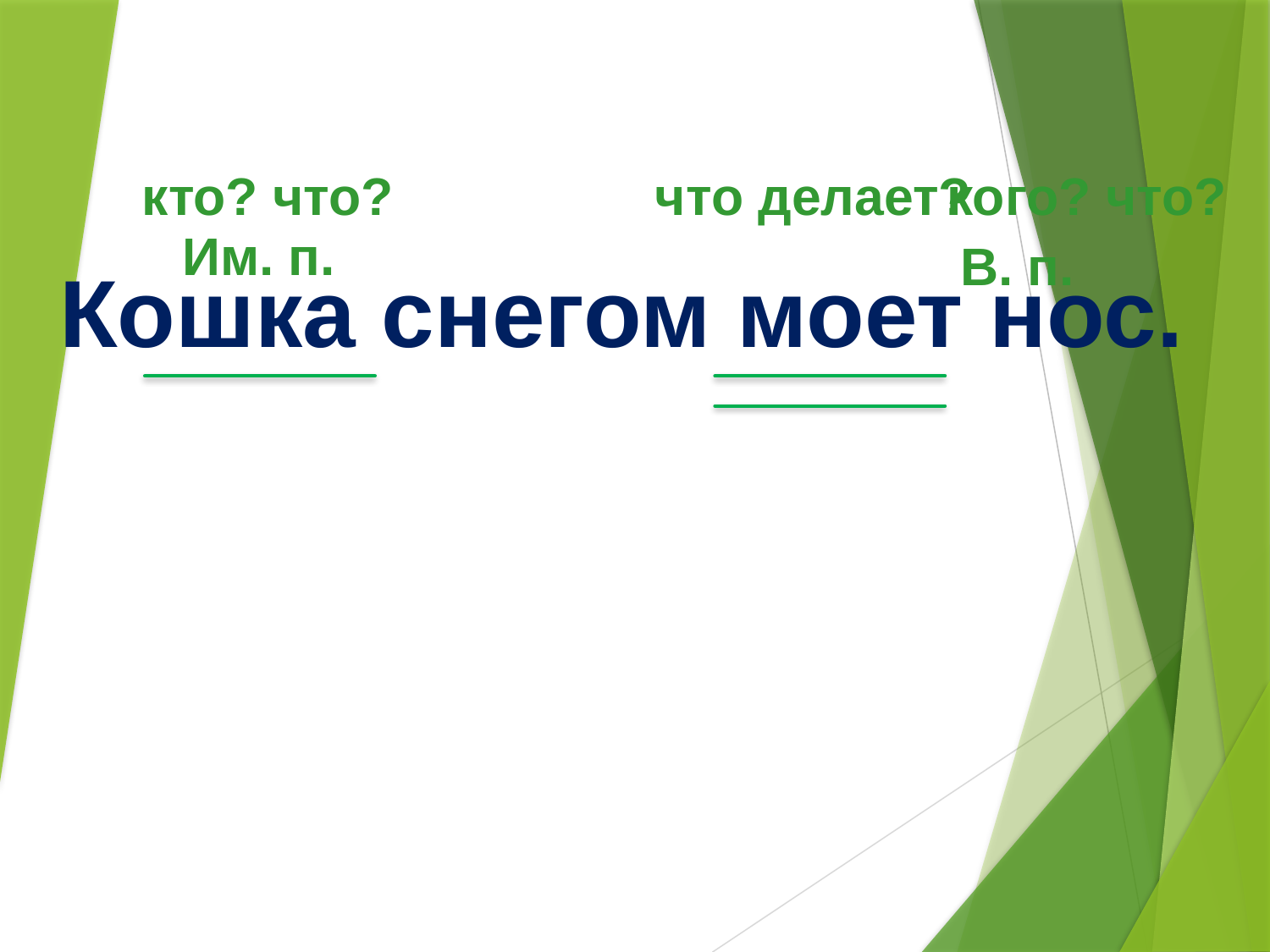

кто? что?
что делает?
кого? что?
Им. п.
В. п.
Кошка снегом моет нос.